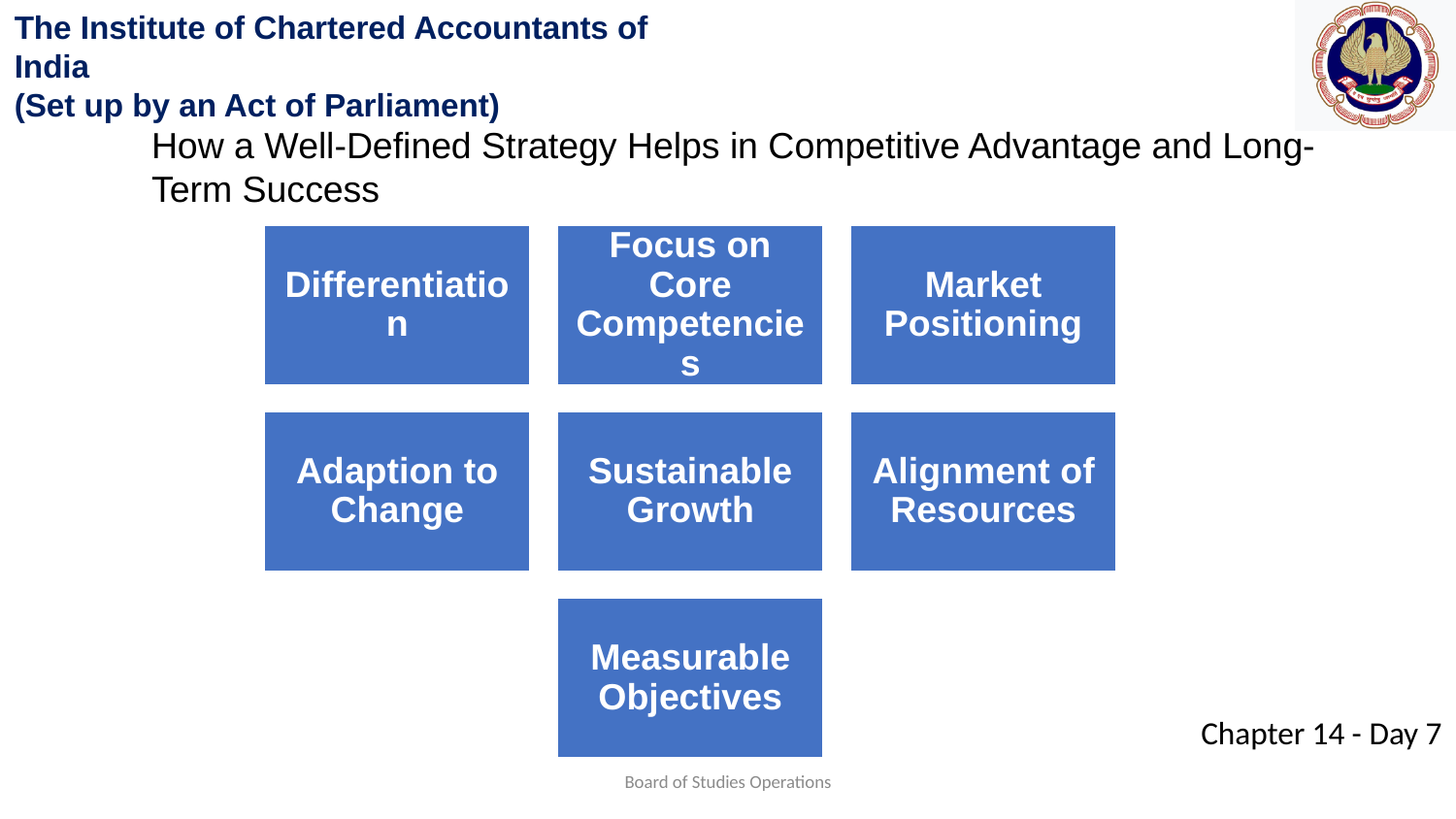

How a Well-Defined Strategy Helps in Competitive Advantage and Long-Term Success
Differentiation
Focus on Core Competencies
Market Positioning
Adaption to Change
Sustainable Growth
Alignment of Resources
Measurable Objectives
Board of Studies Operations